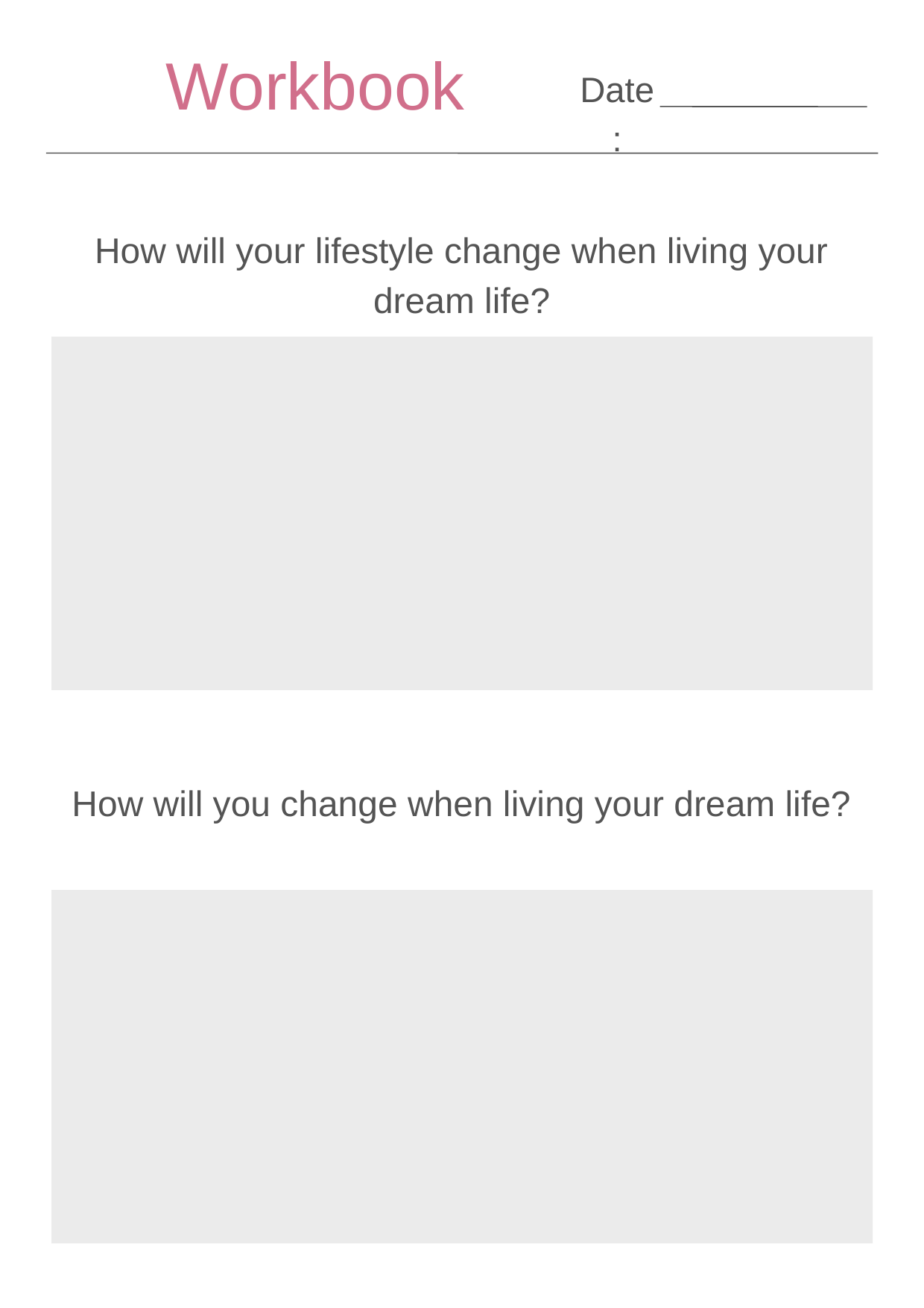

Workbook
Date:

How will your lifestyle change when living your dream life?

How will you change when living your dream life?